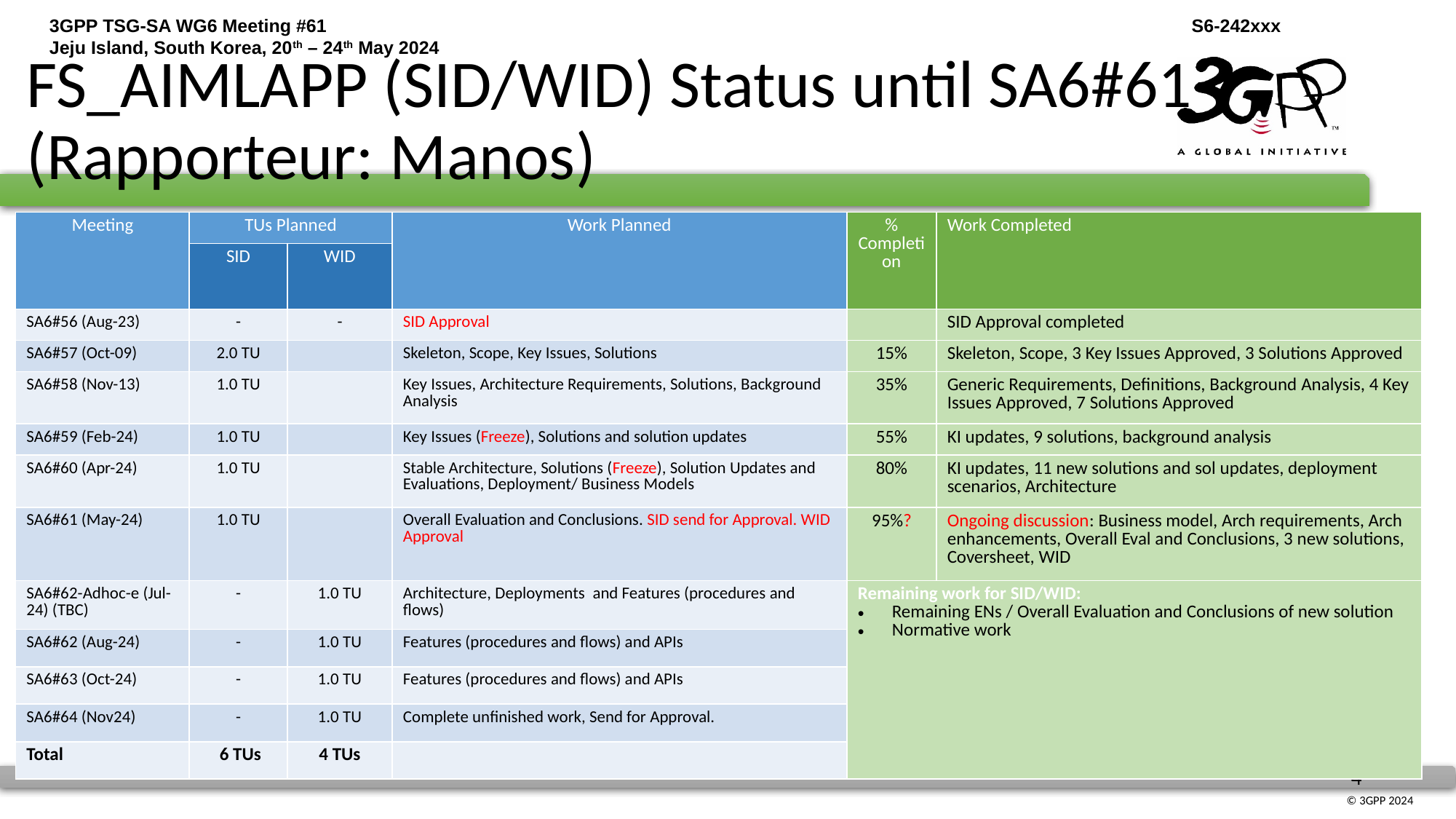

# FS_AIMLAPP (SID/WID) Status until SA6#61 (Rapporteur: Manos)
| Meeting | TUs Planned |  | Work Planned | % Completion | Work Completed |
| --- | --- | --- | --- | --- | --- |
|  | SID | WID |  |  |  |
| SA6#56 (Aug-23) | - | - | SID Approval |  | SID Approval completed |
| SA6#57 (Oct-09) | 2.0 TU |  | Skeleton, Scope, Key Issues, Solutions | 15% | Skeleton, Scope, 3 Key Issues Approved, 3 Solutions Approved |
| SA6#58 (Nov-13) | 1.0 TU |  | Key Issues, Architecture Requirements, Solutions, Background Analysis | 35% | Generic Requirements, Definitions, Background Analysis, 4 Key Issues Approved, 7 Solutions Approved |
| SA6#59 (Feb-24) | 1.0 TU |  | Key Issues (Freeze), Solutions and solution updates | 55% | KI updates, 9 solutions, background analysis |
| SA6#60 (Apr-24) | 1.0 TU |  | Stable Architecture, Solutions (Freeze), Solution Updates and Evaluations, Deployment/ Business Models | 80% | KI updates, 11 new solutions and sol updates, deployment scenarios, Architecture |
| SA6#61 (May-24) | 1.0 TU |  | Overall Evaluation and Conclusions. SID send for Approval. WID Approval | 95%? | Ongoing discussion: Business model, Arch requirements, Arch enhancements, Overall Eval and Conclusions, 3 new solutions, Coversheet, WID |
| SA6#62-Adhoc-e (Jul-24) (TBC) | - | 1.0 TU | Architecture, Deployments and Features (procedures and flows) | Remaining work for SID/WID: Remaining ENs / Overall Evaluation and Conclusions of new solution Normative work |  |
| SA6#62 (Aug-24) | - | 1.0 TU | Features (procedures and flows) and APIs |  |  |
| SA6#63 (Oct-24) | - | 1.0 TU | Features (procedures and flows) and APIs |  |  |
| SA6#64 (Nov24) | - | 1.0 TU | Complete unfinished work, Send for Approval. |  |  |
| Total | 6 TUs | 4 TUs |  |  |  |